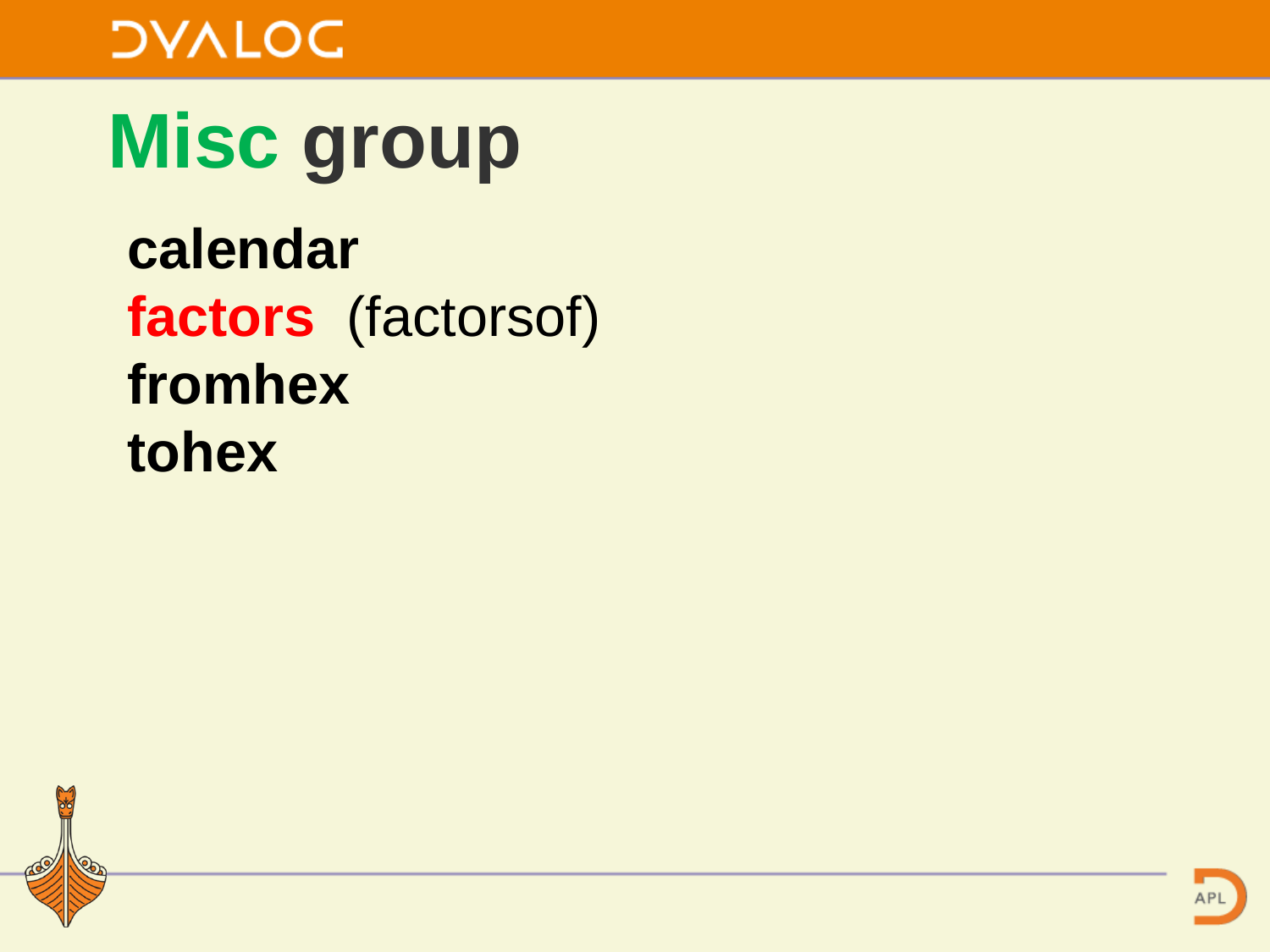

# Misc group
calendar
factors  (factorsof)
fromhex
tohex